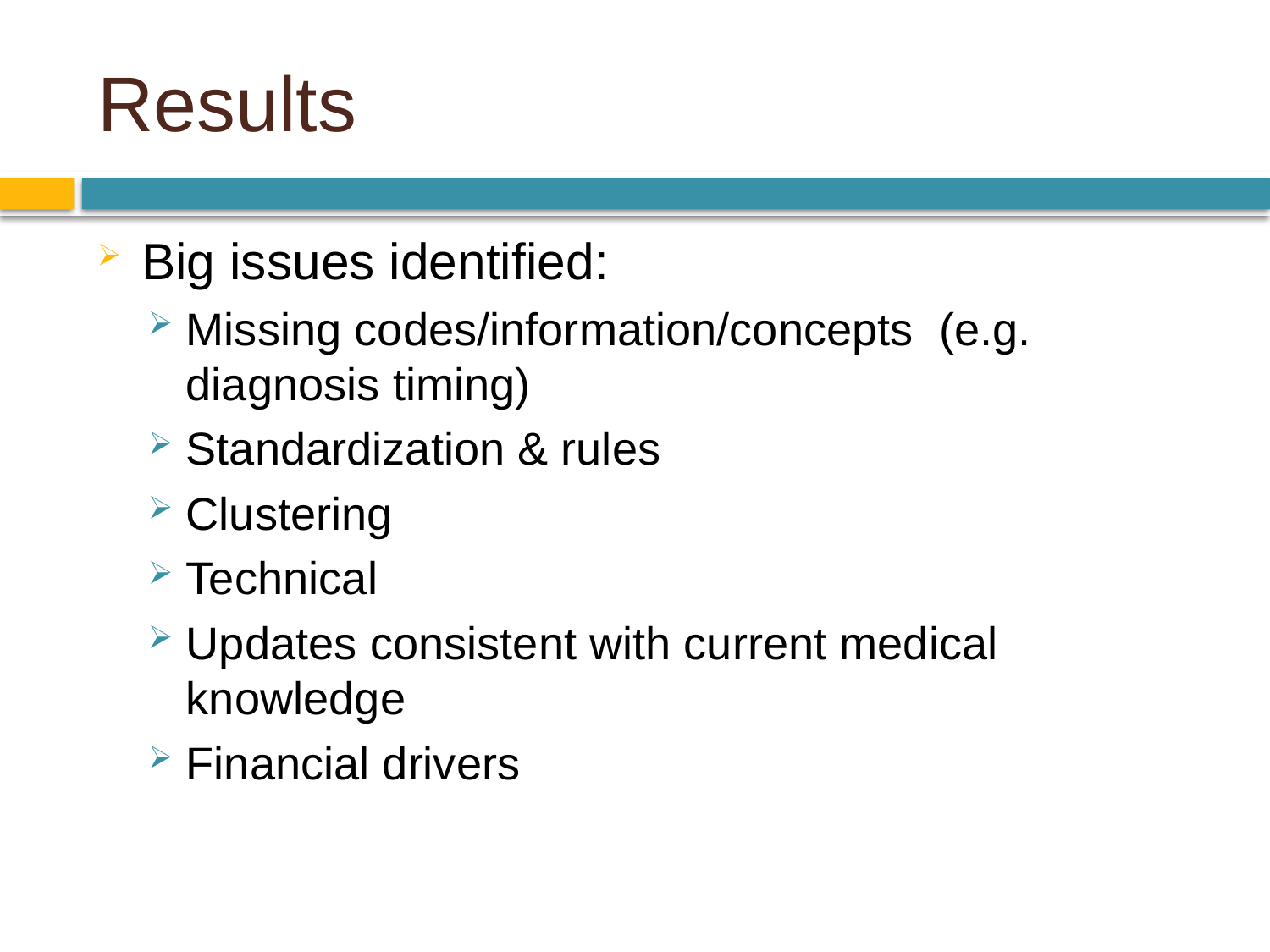

# Results
Big issues identified:
Missing codes/information/concepts  (e.g. diagnosis timing)
Standardization & rules
Clustering
Technical
Updates consistent with current medical knowledge
Financial drivers